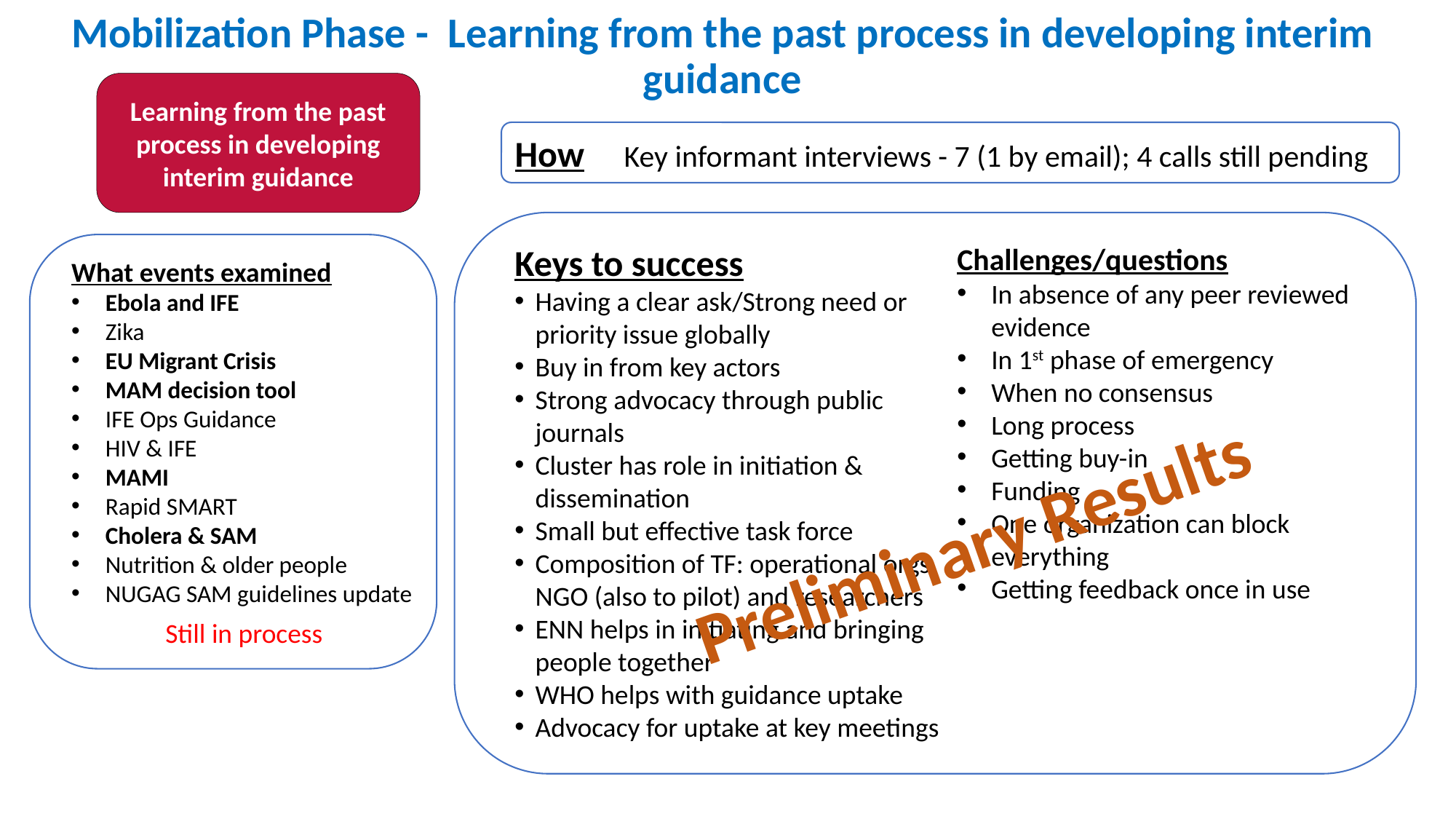

# Mobilization Phase -  Learning from the past process in developing interim guidance
Learning from the past process in developing interim guidance
How	Key informant interviews - 7 (1 by email); 4 calls still pending
Keys to success
Having a clear ask/Strong need or priority issue globally
Buy in from key actors
Strong advocacy through public journals
Cluster has role in initiation & dissemination
Small but effective task force
Composition of TF: operational orgs NGO (also to pilot) and researchers
ENN helps in initiating and bringing people together
WHO helps with guidance uptake
Advocacy for uptake at key meetings
Challenges/questions
In absence of any peer reviewed evidence
In 1st phase of emergency
When no consensus
Long process
Getting buy-in
Funding
One organization can block everything
Getting feedback once in use
What events examined
Ebola and IFE
Zika
EU Migrant Crisis
MAM decision tool
IFE Ops Guidance
HIV & IFE
MAMI
Rapid SMART
Cholera & SAM
Nutrition & older people
NUGAG SAM guidelines update
Still in process
Preliminary Results